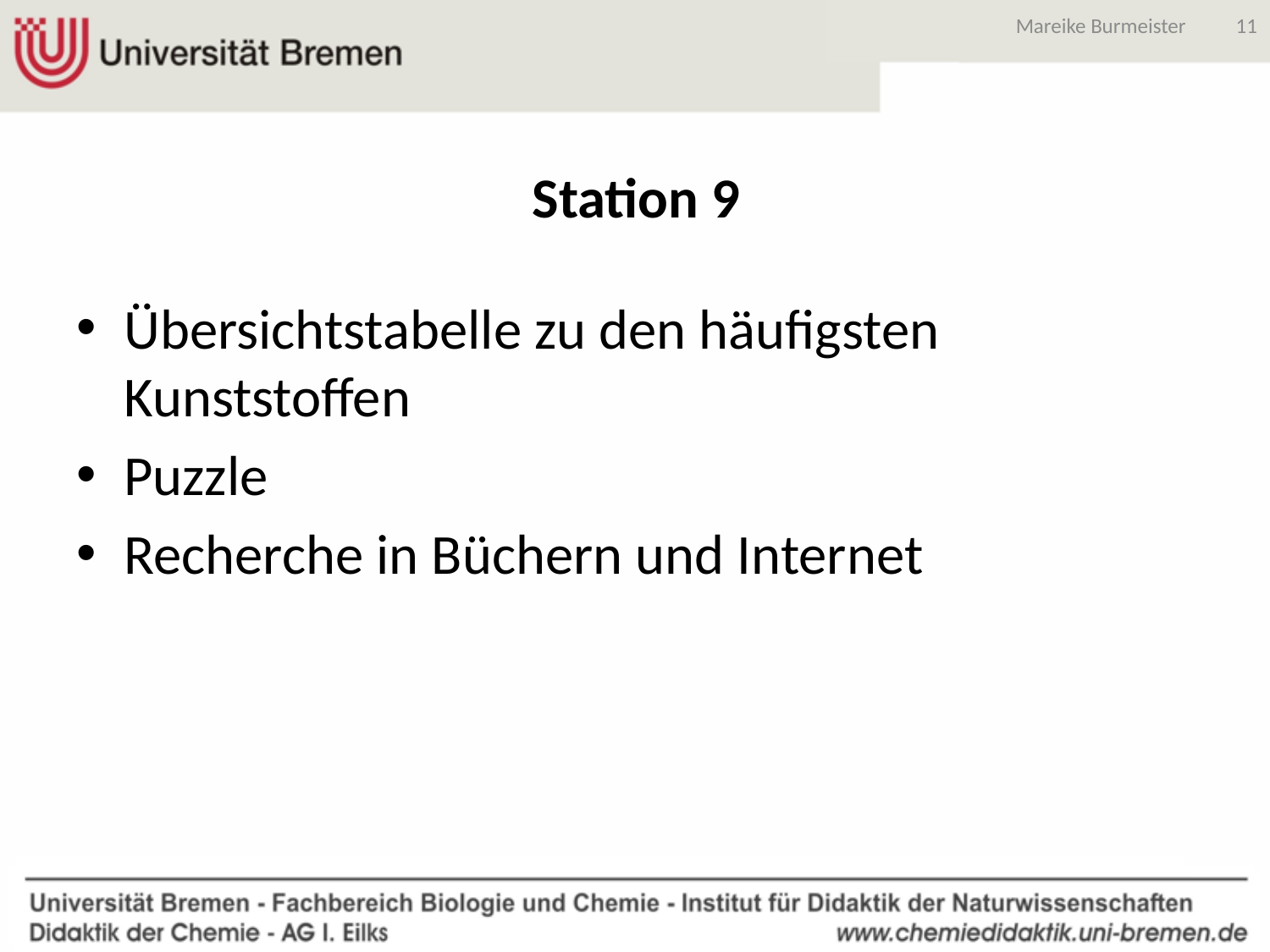

11
Mareike Burmeister
# Station 9
Übersichtstabelle zu den häufigsten Kunststoffen
Puzzle
Recherche in Büchern und Internet